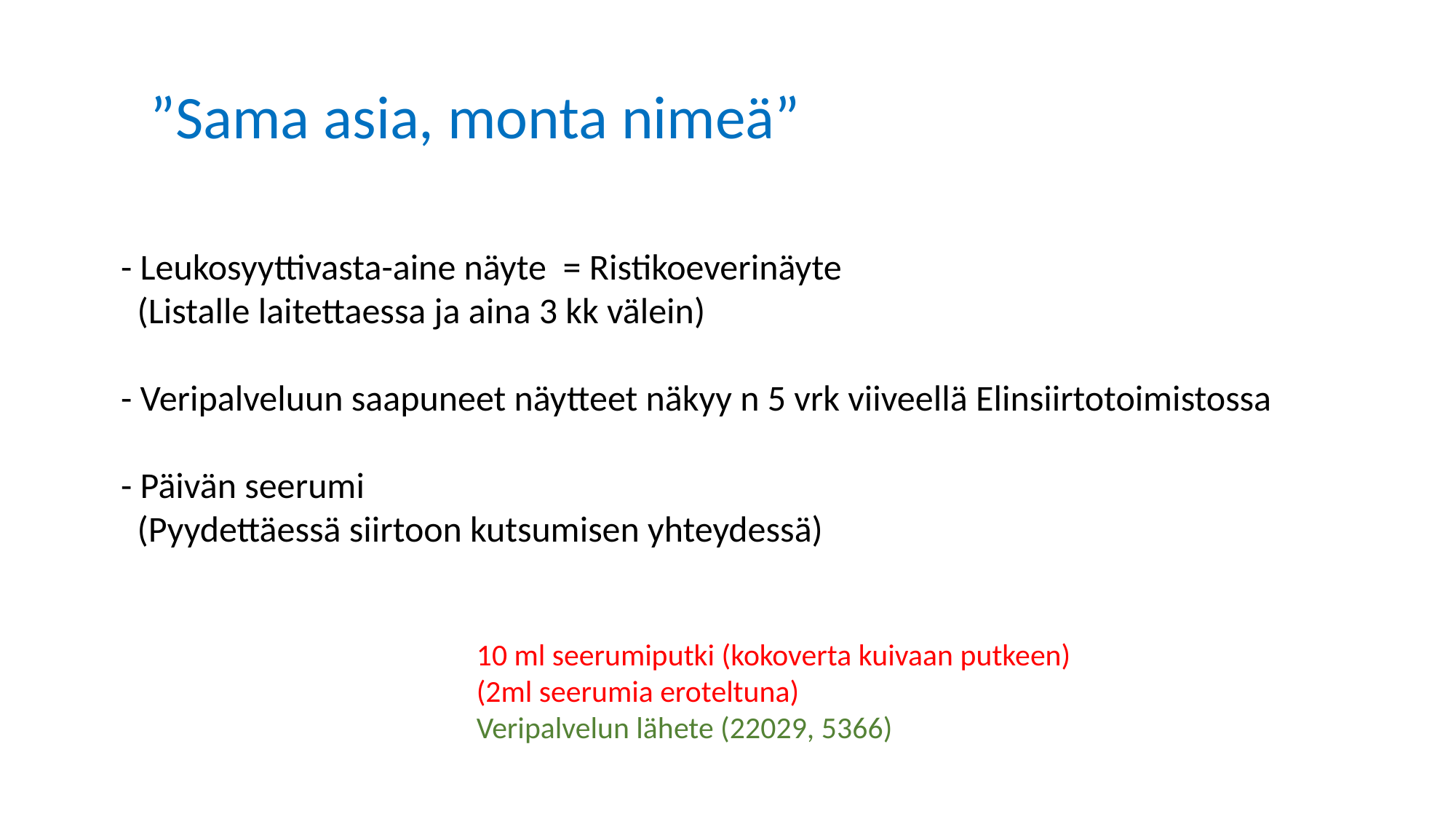

# ”Sama asia, monta nimeä”
- Leukosyyttivasta-aine näyte  = Ristikoeverinäyte
  (Listalle laitettaessa ja aina 3 kk välein)

- Veripalveluun saapuneet näytteet näkyy n 5 vrk viiveellä Elinsiirtotoimistossa

- Päivän seerumi
  (Pyydettäessä siirtoon kutsumisen yhteydessä)
10 ml seerumiputki (kokoverta kuivaan putkeen)
(2ml seerumia eroteltuna)
Veripalvelun lähete (22029, 5366)